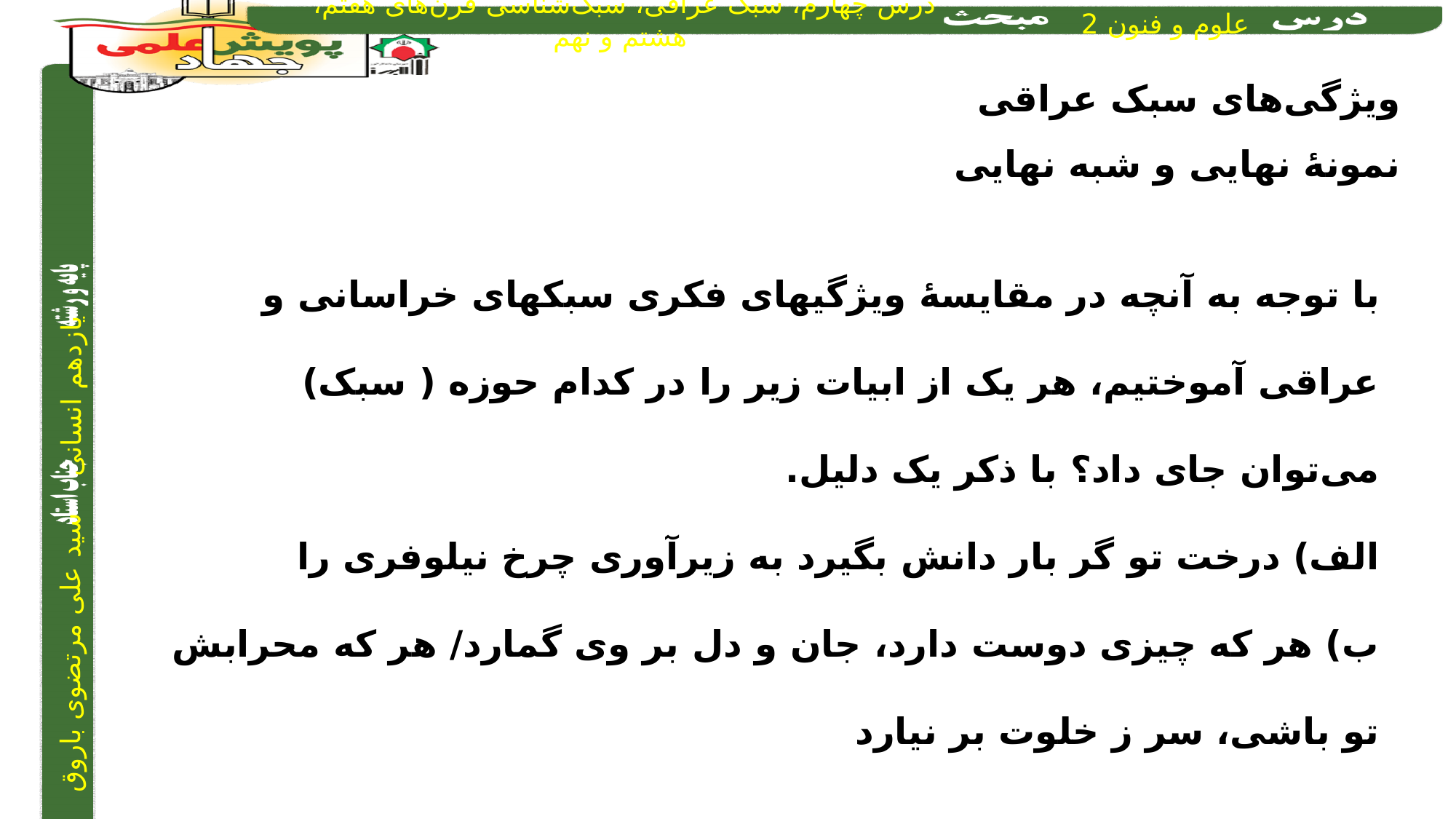

ویژگی‌های سبک عراقی
نمونۀ نهایی و شبه نهایی
با توجه به آنچه در مقایسۀ ویژگیهای فکری سبکهای خراسانی و عراقی آموختیم، هر یک از ابیات زیر را در کدام حوزه ( سبک) می‌توان جای داد؟ با ذکر یک دلیل.
الف) درخت تو گر بار دانش بگیرد	 به زیرآوری چرخ نیلوفری را
ب) هر که چیزی دوست دارد، جان و دل بر وی گمارد/ هر که محرابش تو باشی، سر ز خلوت بر نیارد

الف) خراسانی (ستایش خرد) 	ب) عراقی (آسمانی بودن معشوق)